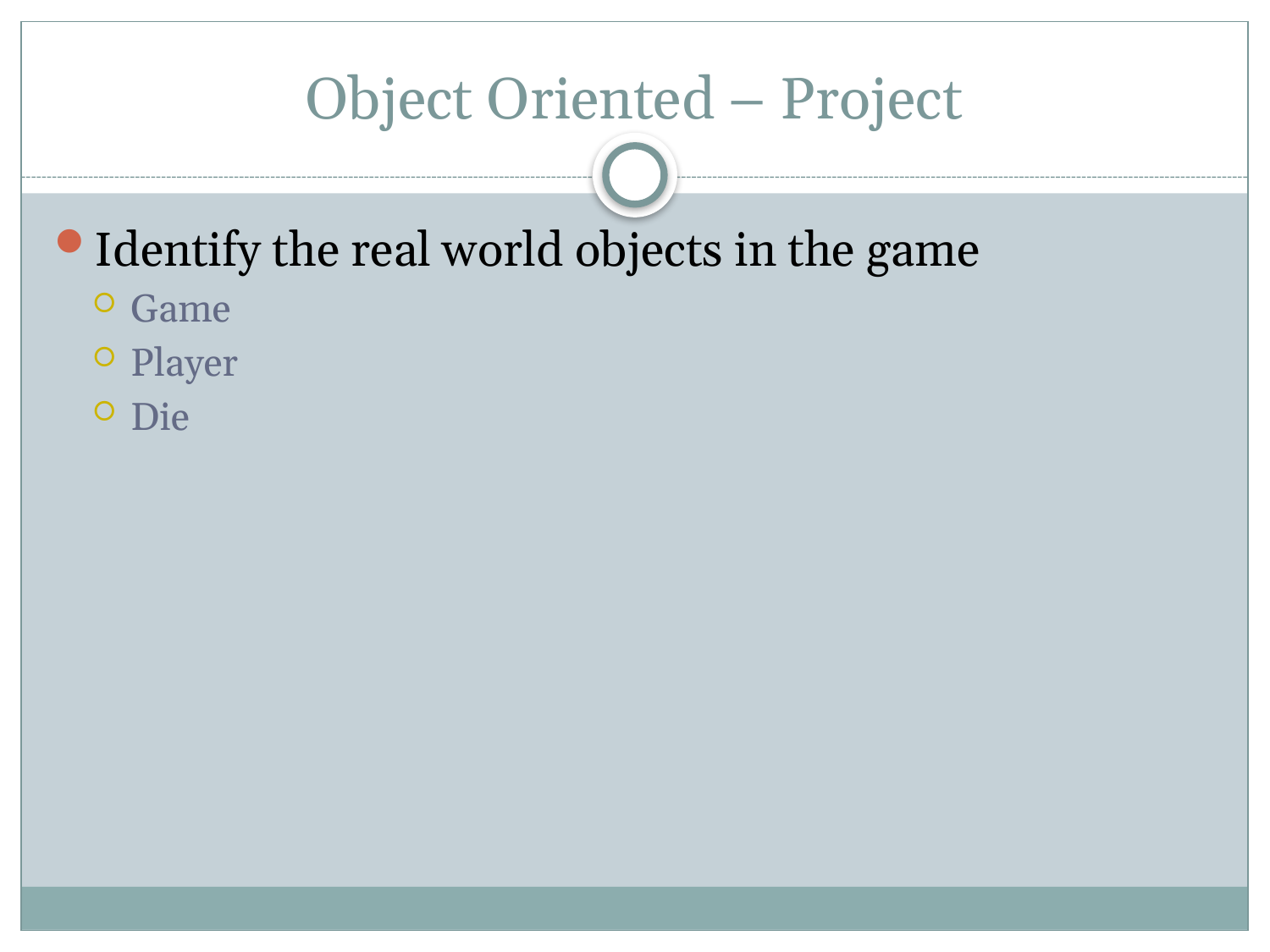

# Object Oriented – Project
Identify the real world objects in the game
Game
Player
Die